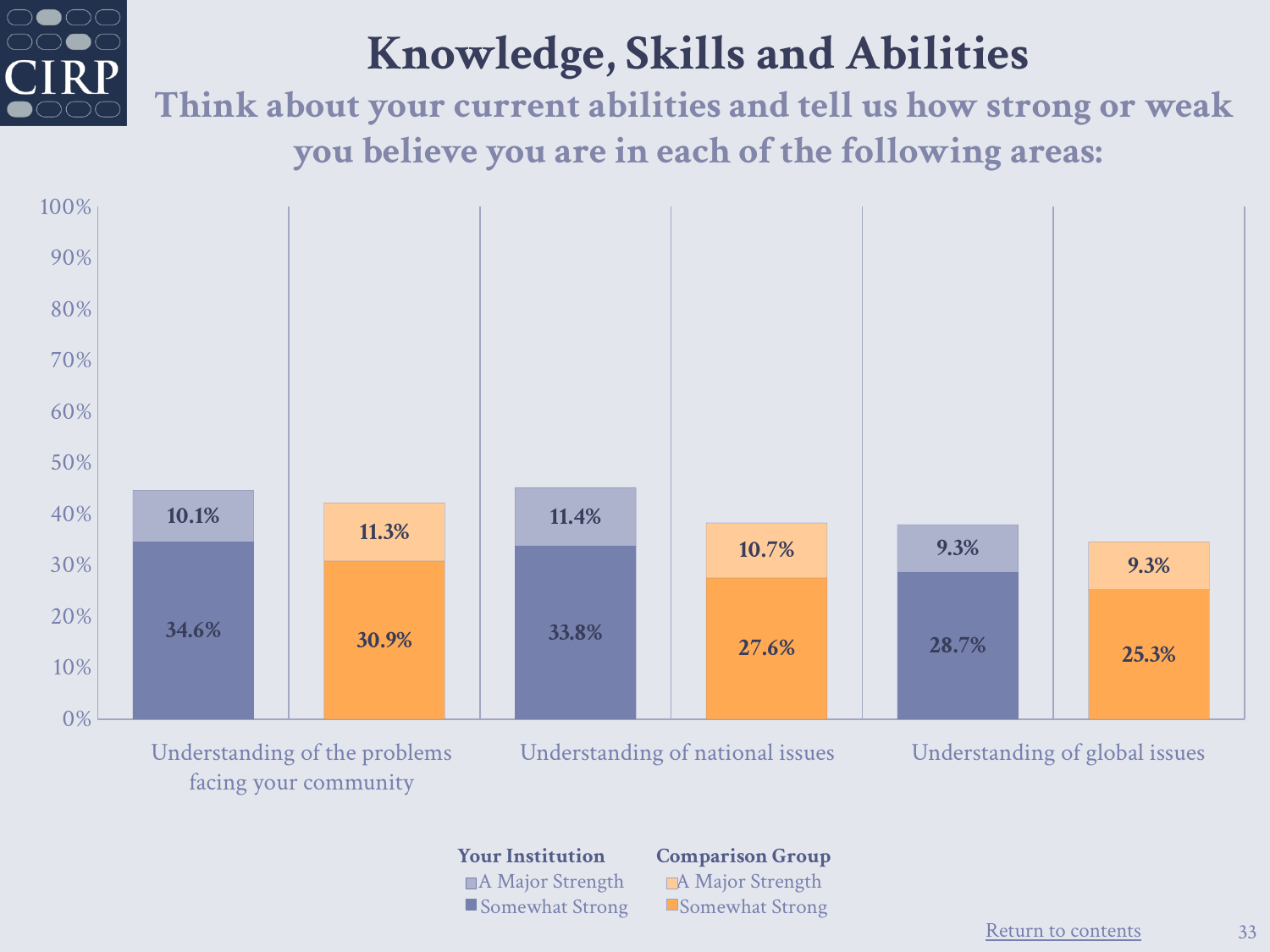

# Knowledge, Skills and Abilities Think about your current abilities and tell us how strong or weak you believe you are in each of the following areas:

### Chart

| Category | Somewhat Strong | A Major Strength |
|---|---|---|
| Your Institution | 0.346 | 0.101 |
| Comparison Group | 0.309 | 0.113 |
| Your Institution | 0.338 | 0.114 |
| Comparison Group | 0.276 | 0.107 |
| Your Institution | 0.287 | 0.093 |
| Comparison Group | 0.253 | 0.093 |
Understanding of the problems facing your community
Understanding of national issues
Understanding of global issues
Your Institution            Comparison Group
     A Major Strength           A Major Strength
     Somewhat Strong           Somewhat Strong

33